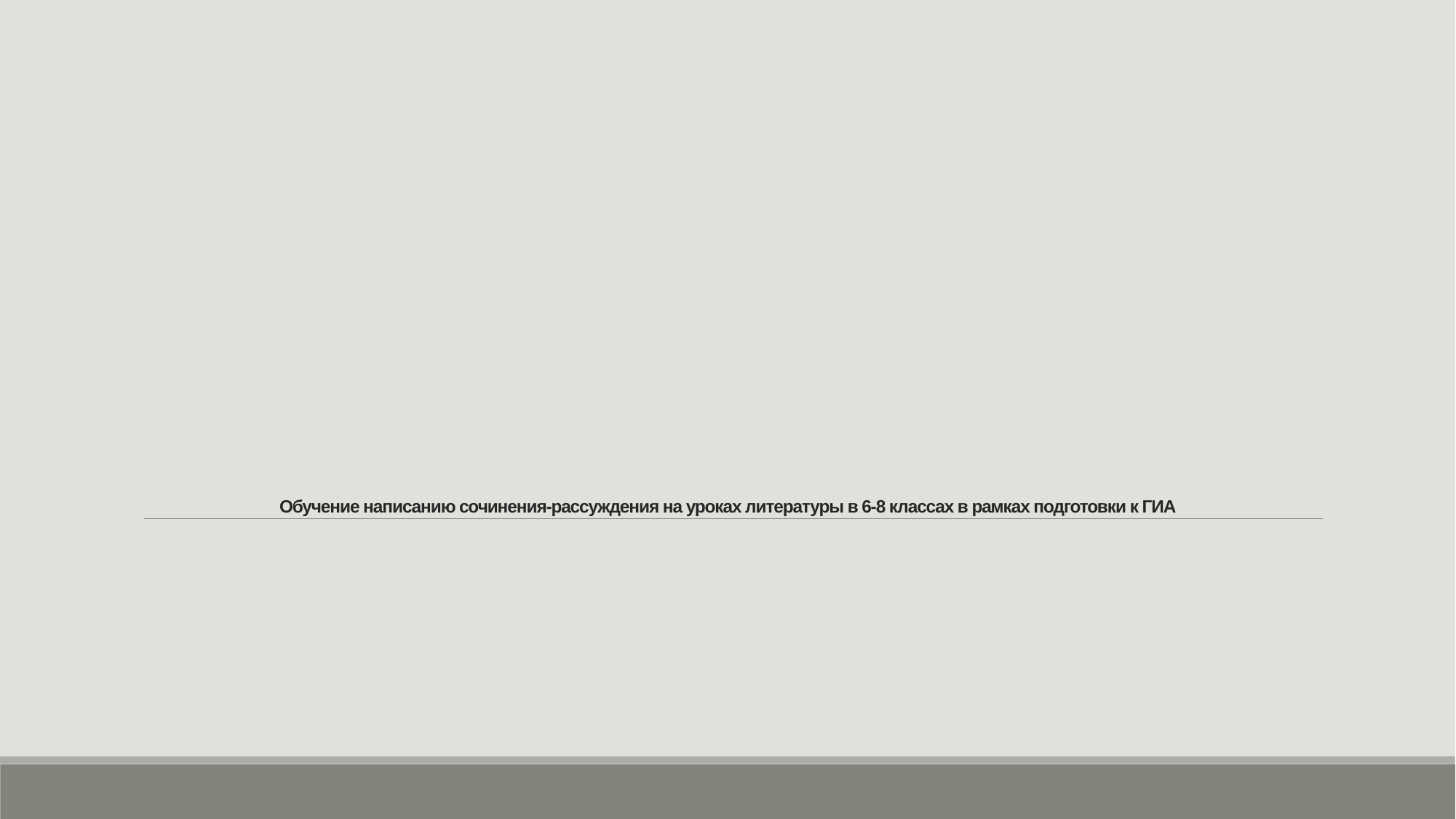

# Обучение написанию сочинения-рассуждения на уроках литературы в 6-8 классах в рамках подготовки к ГИА